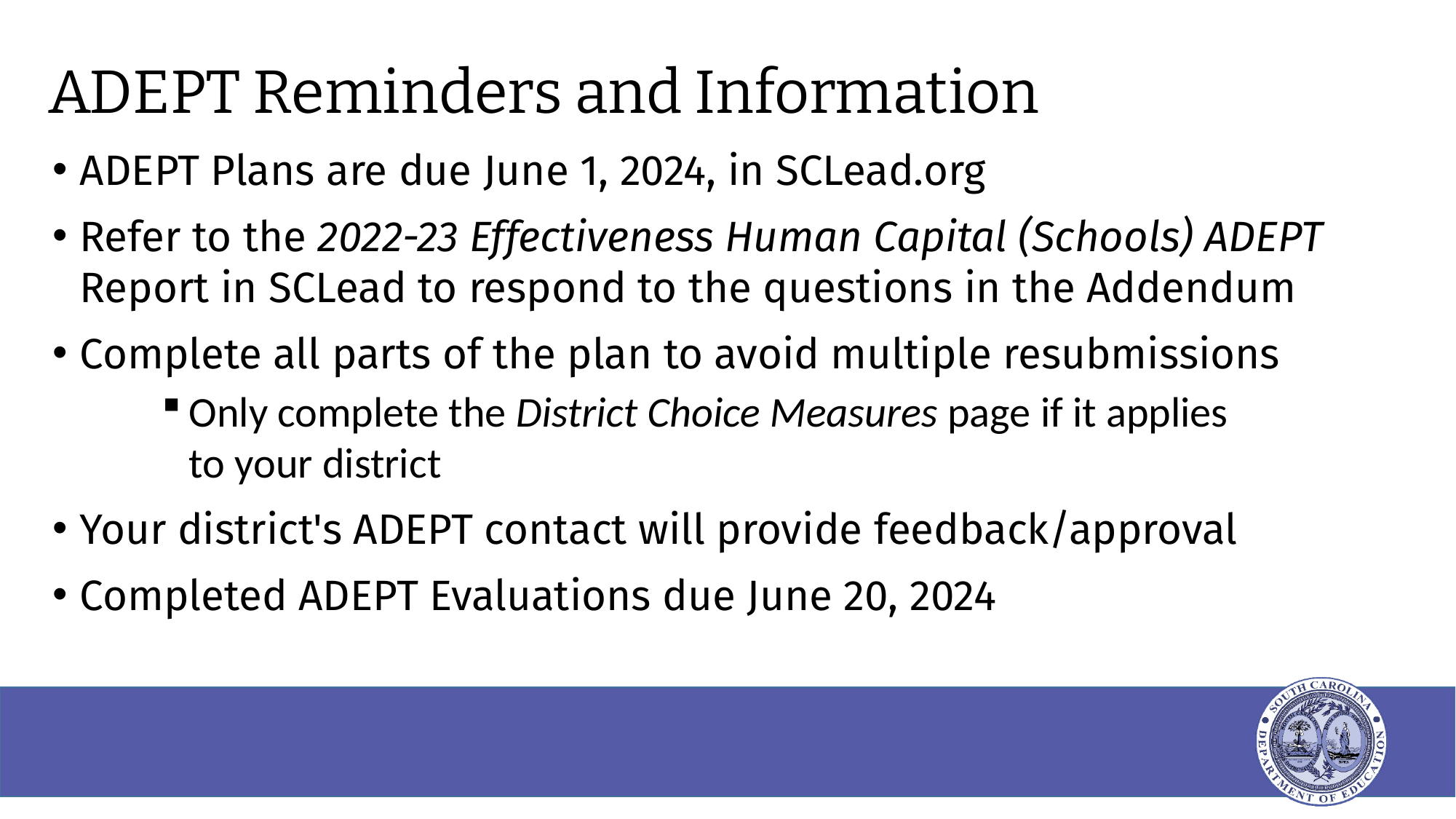

# ADEPT Reminders and Information
ADEPT Plans are due June 1, 2024, in SCLead.org
Refer to the 2022-23 Effectiveness Human Capital (Schools) ADEPT Report in SCLead to respond to the questions in the Addendum
Complete all parts of the plan to avoid multiple resubmissions
Only complete the District Choice Measures page if it applies to your district
Your district's ADEPT contact will provide feedback/approval
Completed ADEPT Evaluations due June 20, 2024